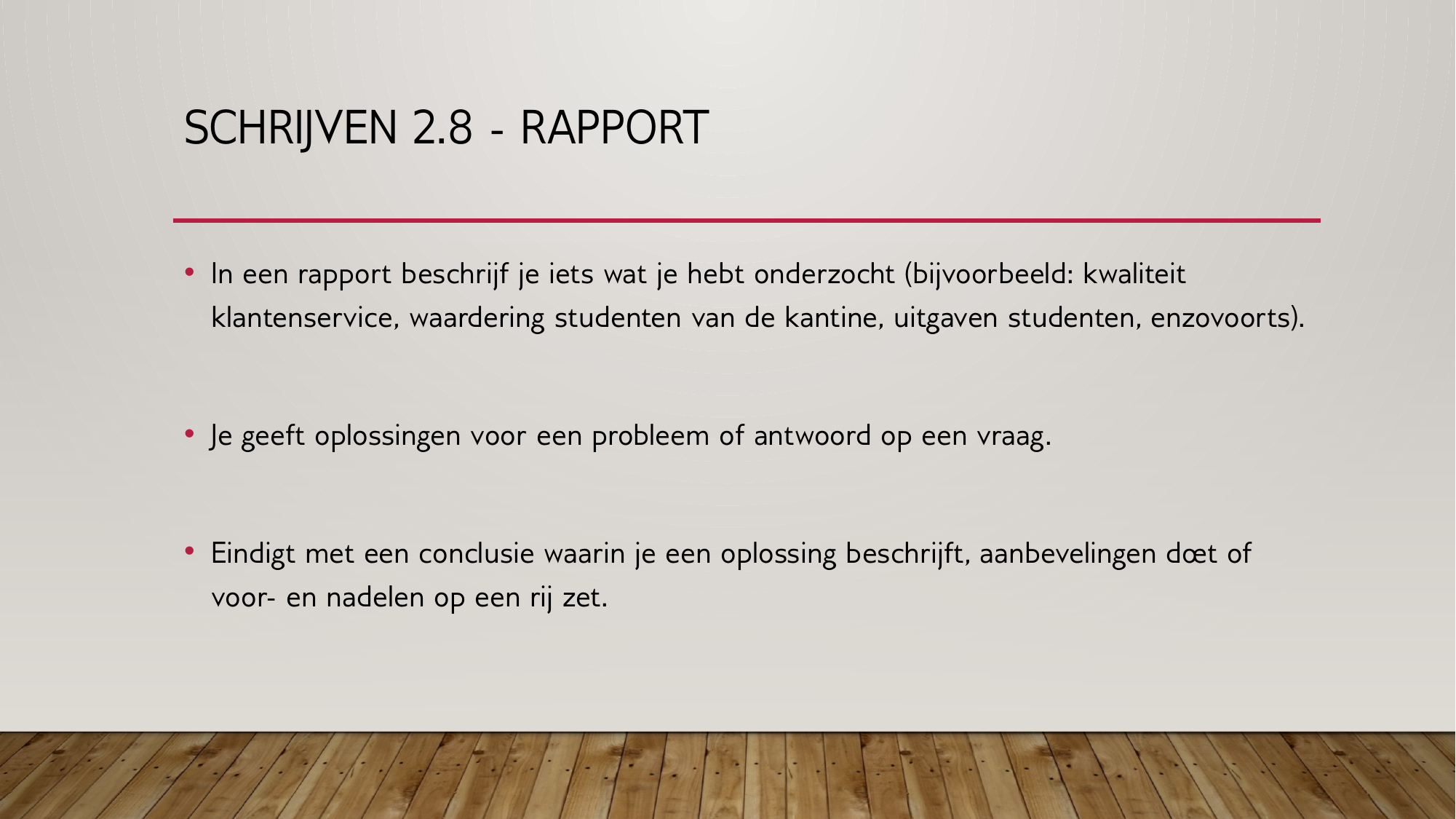

# Schrijven 2.8 - Rapport
In een rapport beschrijf je iets wat je hebt onderzocht (bijvoorbeeld: kwaliteit klantenservice, waardering studenten van de kantine, uitgaven studenten, enzovoorts).

Je geeft oplossingen voor een probleem of antwoord op een vraag.

Eindigt met een conclusie waarin je een oplossing beschrijft, aanbevelingen doet of voor- en nadelen op een rij zet.